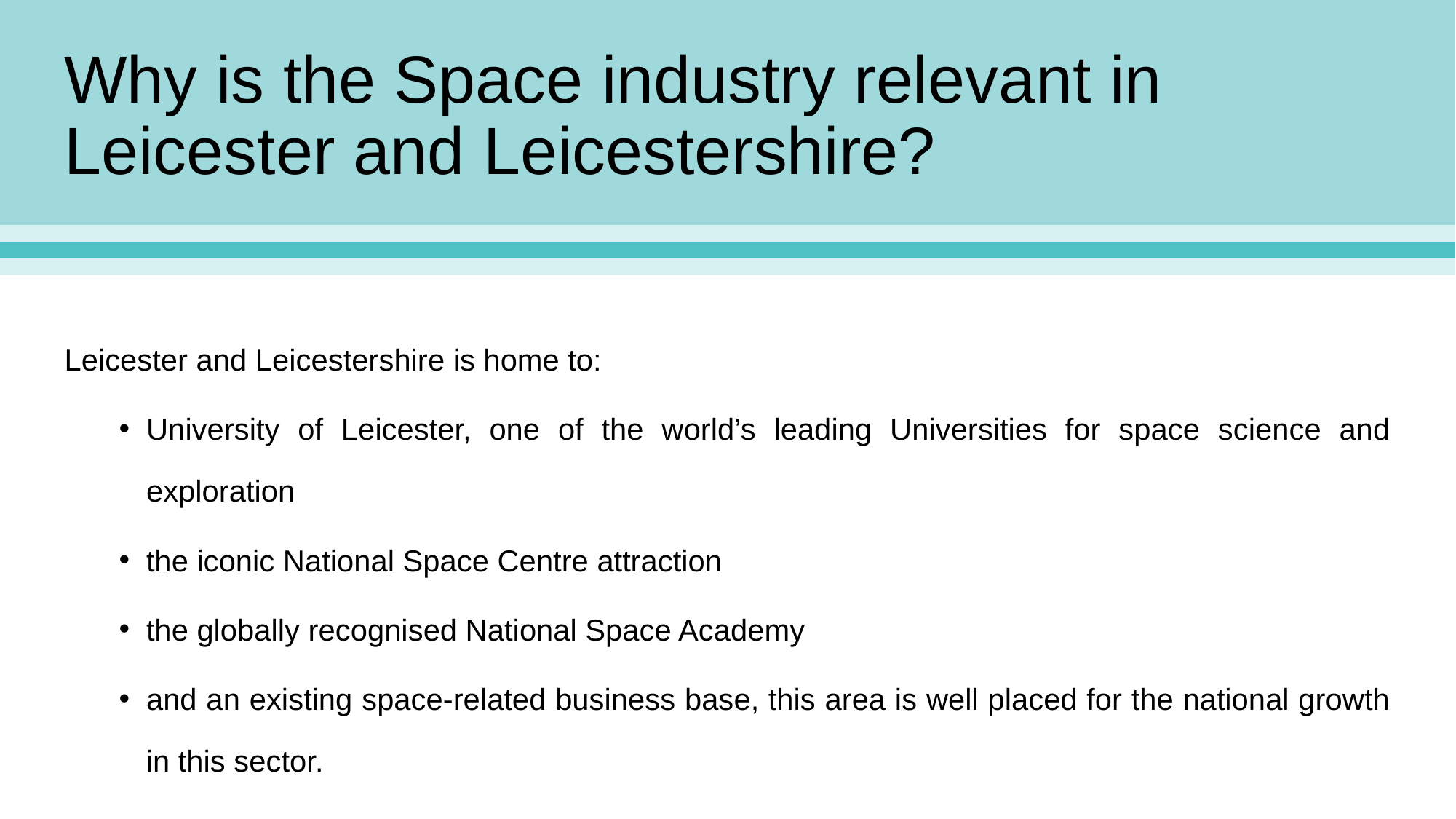

# Why is the Space industry relevant in Leicester and Leicestershire?

Leicester and Leicestershire is home to:
University of Leicester, one of the world’s leading Universities for space science and exploration
the iconic National Space Centre attraction
the globally recognised National Space Academy
and an existing space-related business base, this area is well placed for the national growth in this sector.